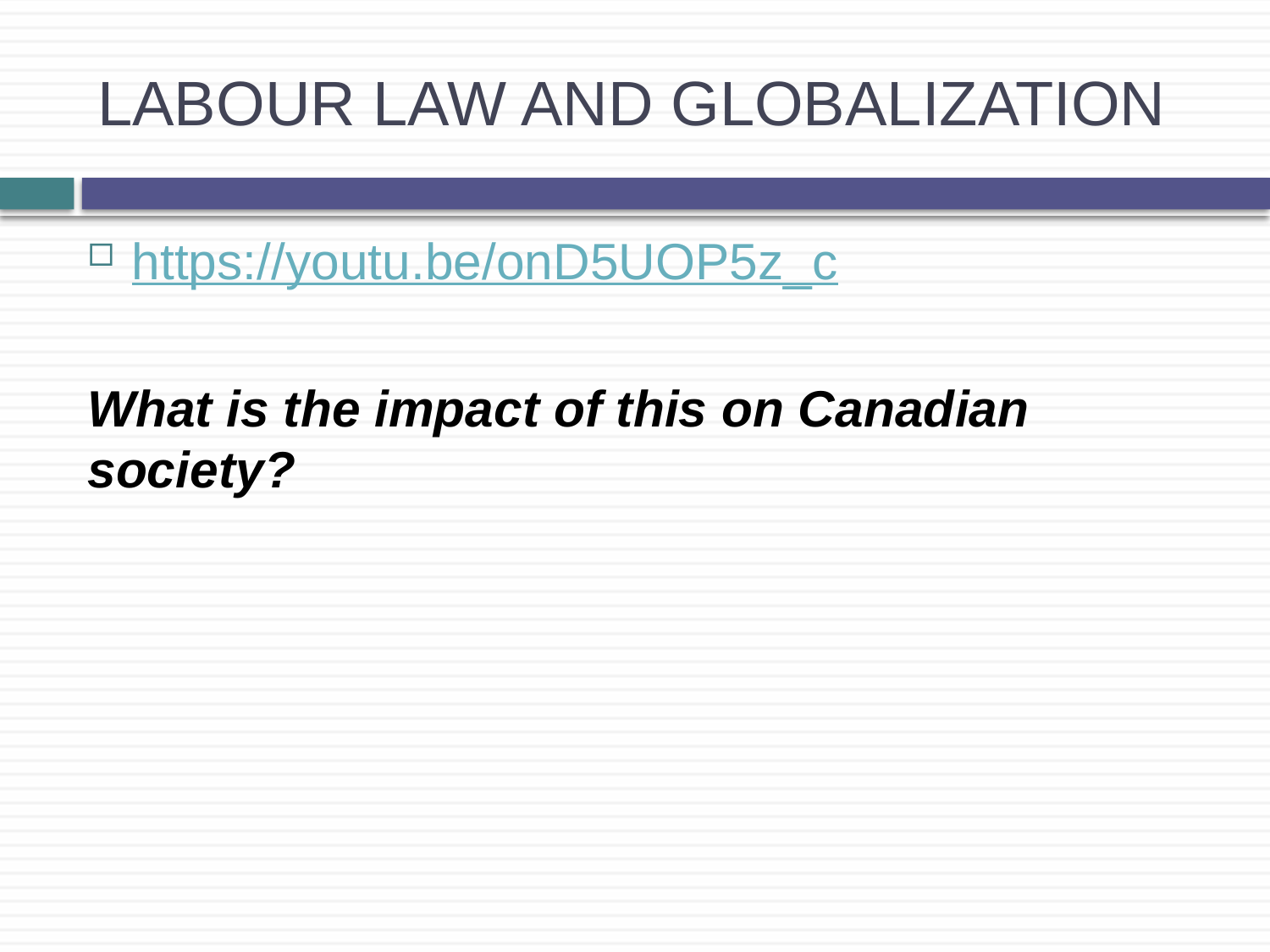

# LABOUR LAW AND GLOBALIZATION
https://youtu.be/onD5UOP5z_c

What is the impact of this on Canadian society?